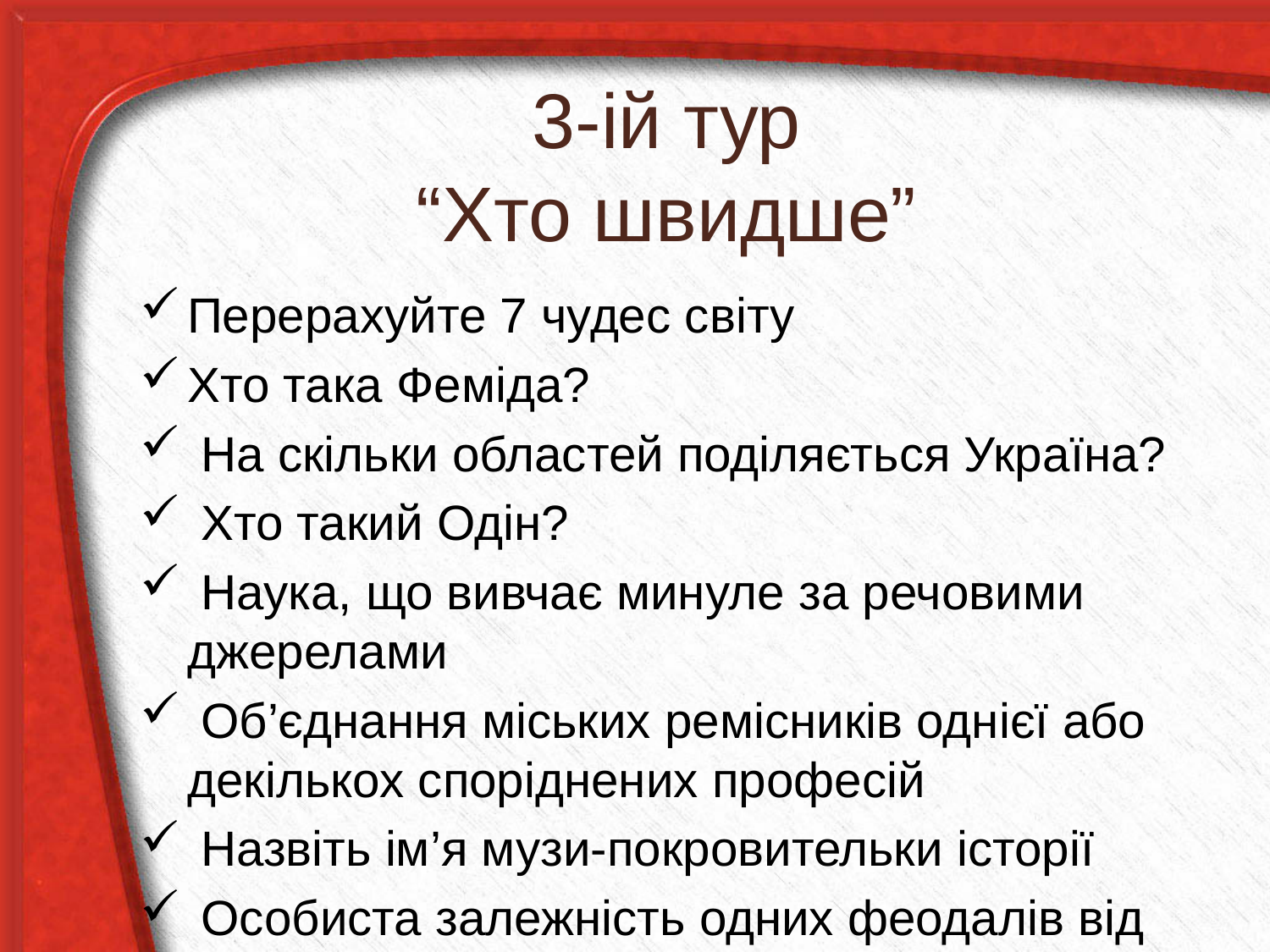

# 3-ій тур “Хто швидше”
Перерахуйте 7 чудес світу
Хто така Феміда?
 На скільки областей поділяється Україна?
 Хто такий Одін?
 Наука, що вивчає минуле за речовими джерелами
 Об’єднання міських ремісників однієї або декількох споріднених професій
 Назвіть ім’я музи-покровительки історії
 Особиста залежність одних феодалів від інших, могутнішихф